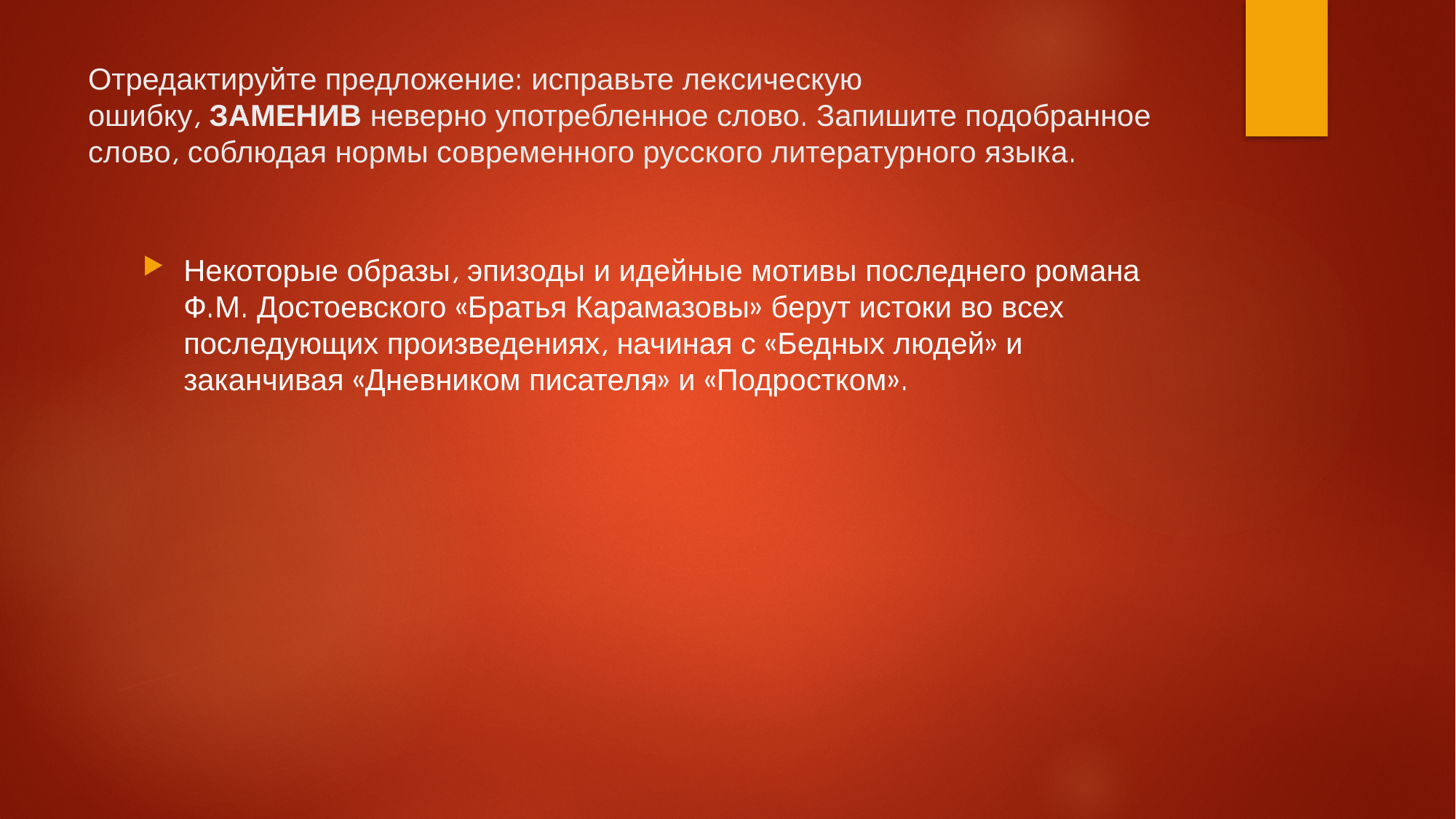

# Отредактируйте предложение: исправьте лексическую ошибку, ЗАМЕНИВ неверно употребленное слово. Запишите подобранное слово, соблюдая нормы современного русского литературного языка.
Некоторые образы, эпизоды и идейные мотивы последнего романа Ф.М. Достоевского «Братья Карамазовы» берут истоки во всех последующих произведениях, начиная с «Бедных людей» и заканчивая «Дневником писателя» и «Подростком».